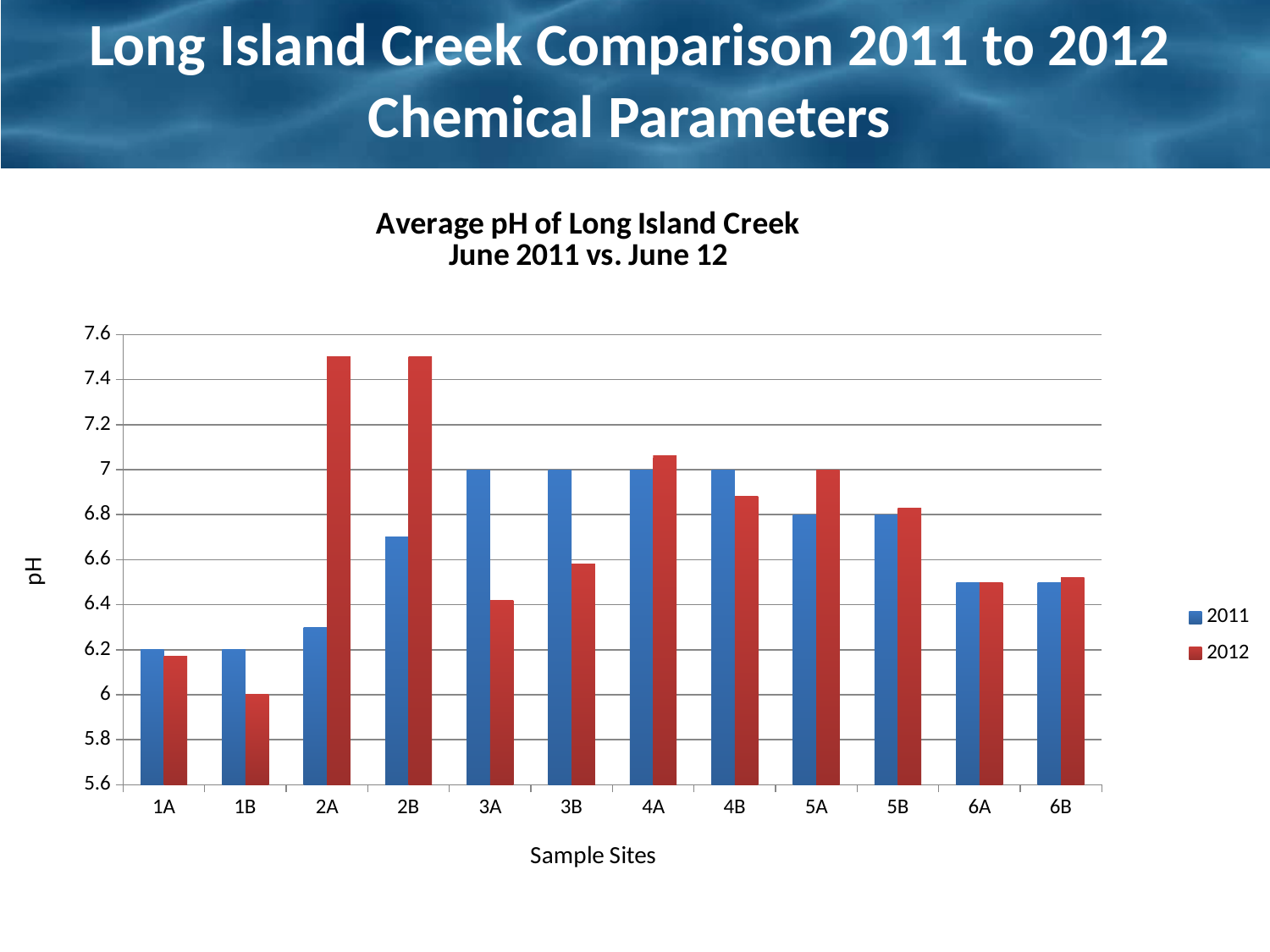

# Long Island Creek Comparison 2011 to 2012 Chemical Parameters

### Chart: Average pH of Long Island Creek
June 2011 vs. June 12

| Category |  |  |
|---|---|---|
| 1A | 6.2 | 6.17 |
| 1B | 6.2 | 6.0 |
| 2A | 6.3 | 7.5 |
| 2B | 6.7 | 7.5 |
| 3A | 7.0 | 6.42 |
| 3B | 7.0 | 6.58 |
| 4A | 7.0 | 7.06 |
| 4B | 7.0 | 6.88 |
| 5A | 6.8 | 7.0 |
| 5B | 6.8 | 6.83 |
| 6A | 6.5 | 6.5 |
| 6B | 6.5 | 6.52 |